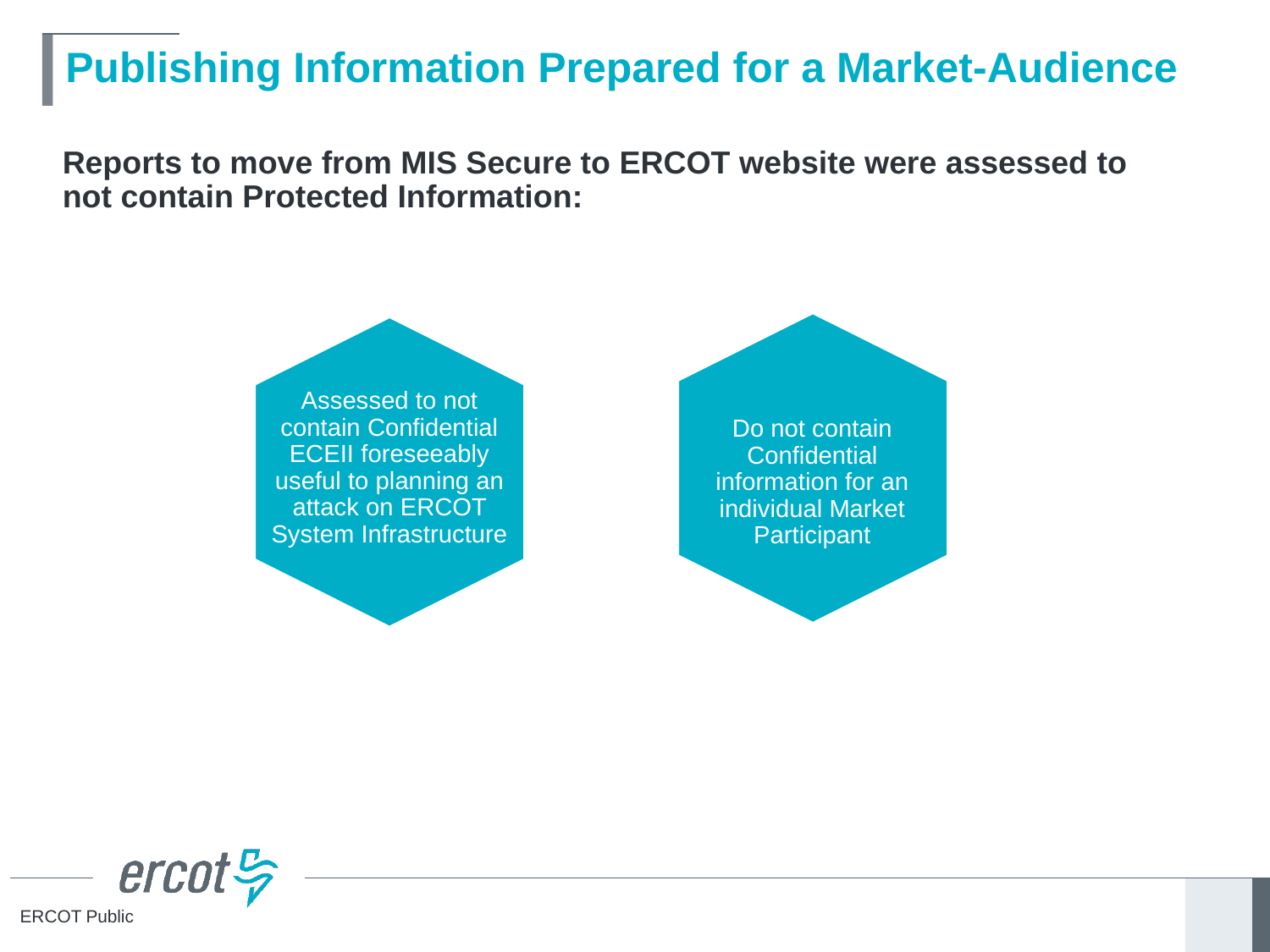

# Publishing Information Prepared for a Market-Audience
Reports to move from MIS Secure to ERCOT website were assessed to not contain Protected Information:

Do not contain Confidential information for an individual Market Participant

Assessed to not contain Confidential ECEII foreseeably useful to planning an attack on ERCOT System Infrastructure